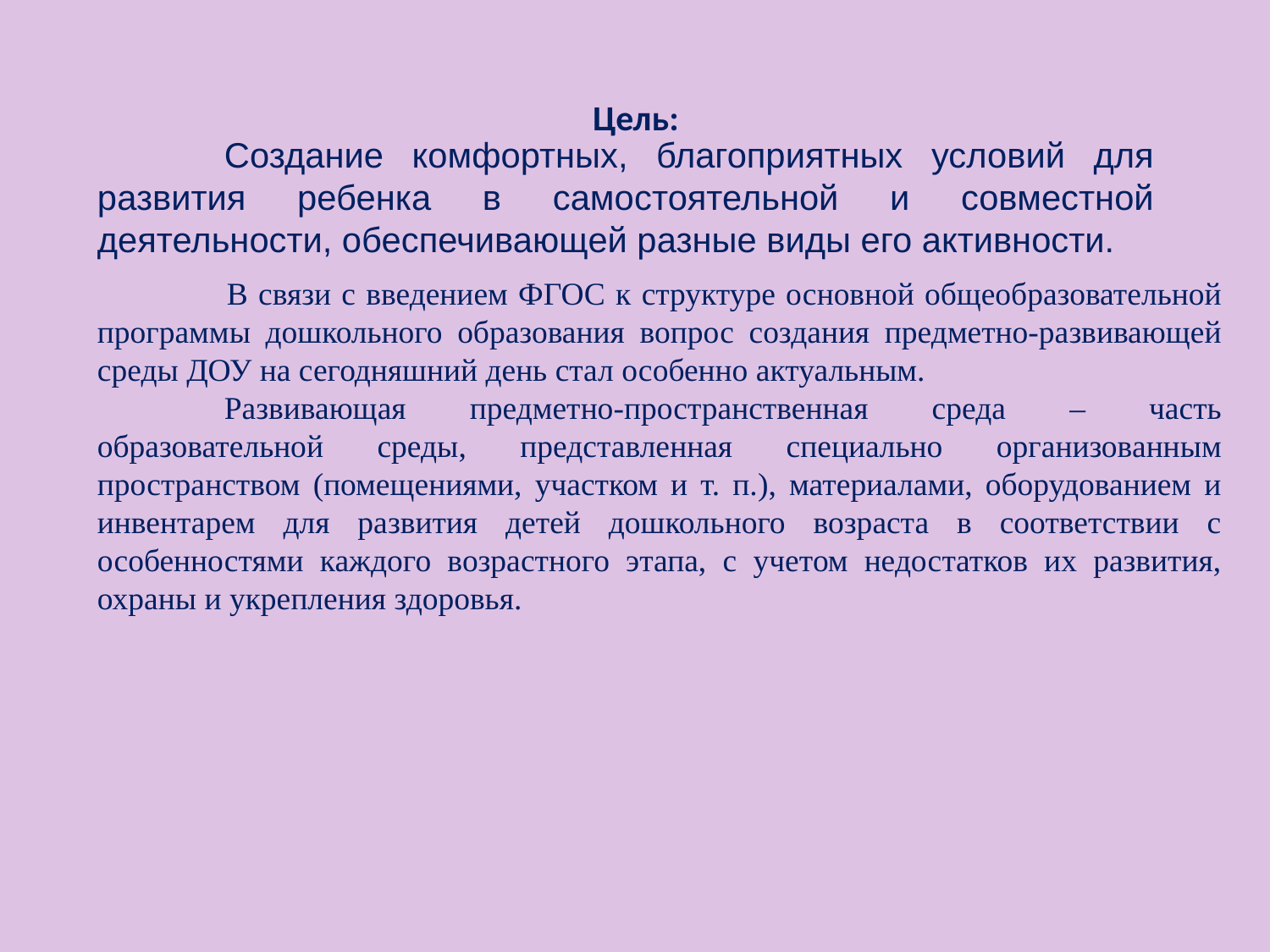

Цель:
	Создание комфортных, благоприятных условий для развития ребенка в самостоятельной и совместной деятельности, обеспечивающей разные виды его активности.
 	В связи с введением ФГОС к структуре основной общеобразовательной программы дошкольного образования вопрос создания предметно-развивающей среды ДОУ на сегодняшний день стал особенно актуальным.
	Развивающая предметно-пространственная среда – часть образовательной среды, представленная специально организованным пространством (помещениями, участком и т. п.), материалами, оборудованием и инвентарем для развития детей дошкольного возраста в соответствии с особенностями каждого возрастного этапа, с учетом недостатков их развития, охраны и укрепления здоровья.